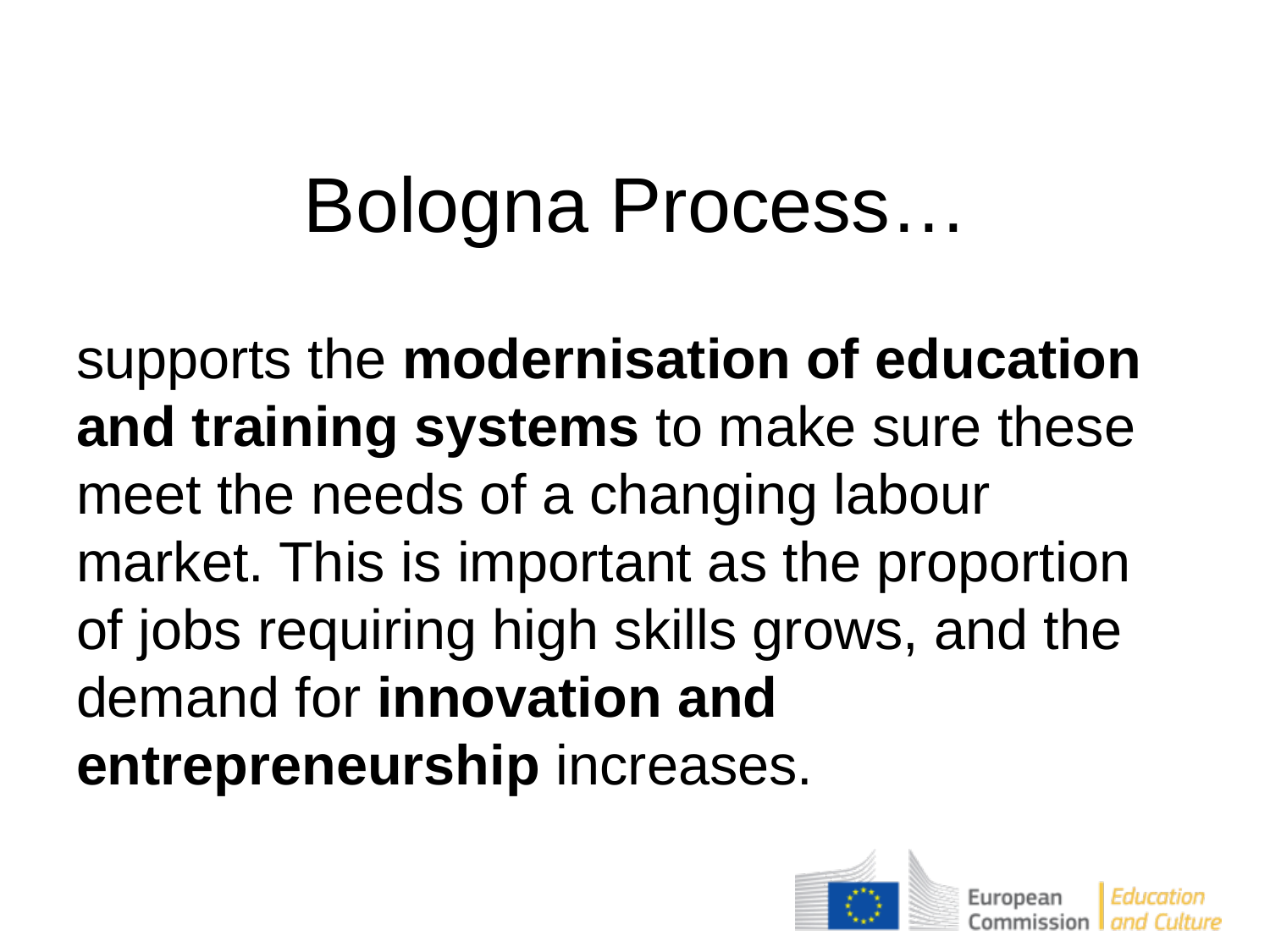

# Bologna Process…
supports the modernisation of education and training systems to make sure these meet the needs of a changing labour market. This is important as the proportion of jobs requiring high skills grows, and the demand for innovation and entrepreneurship increases.